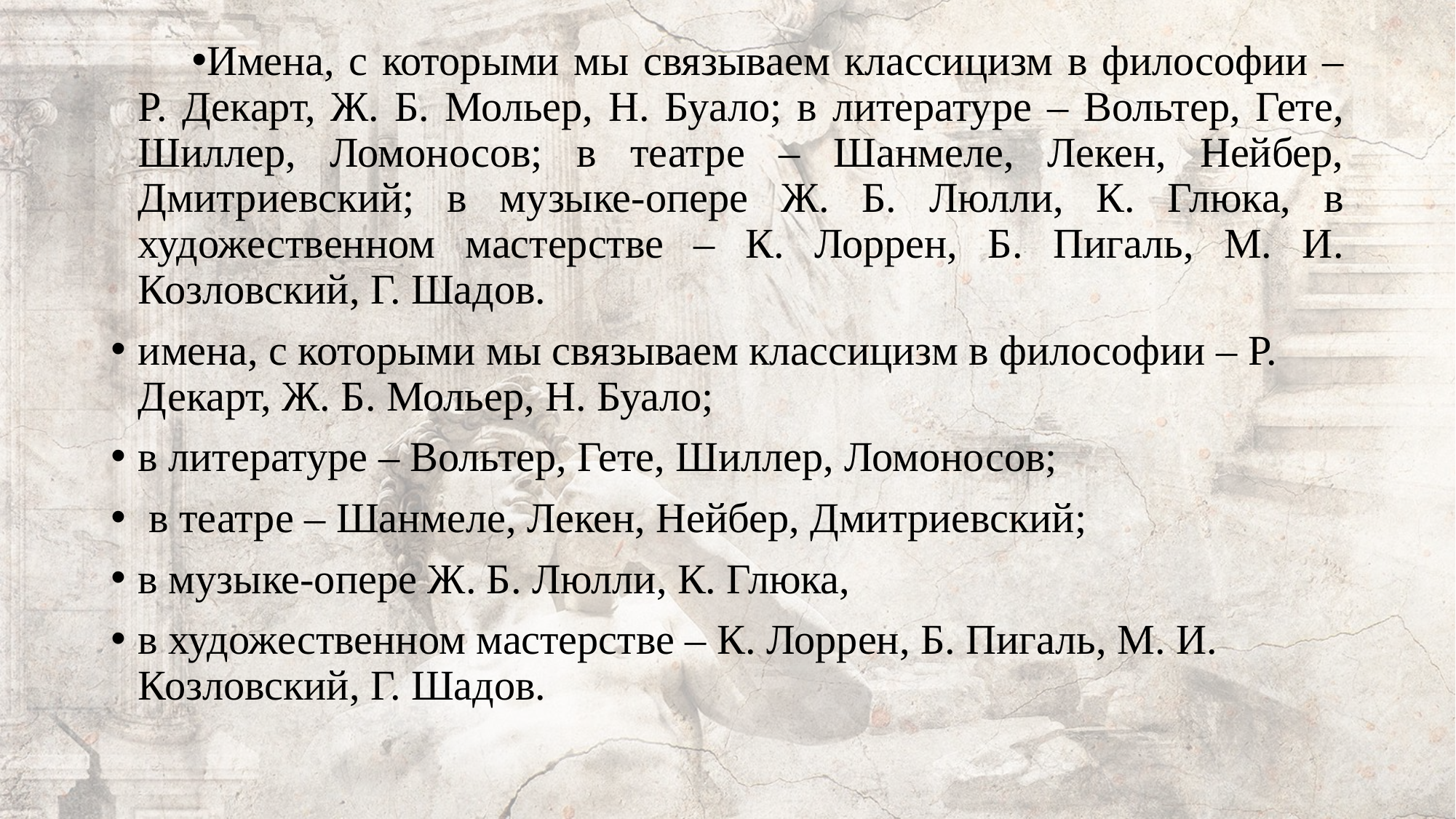

Имена, с которыми мы связываем классицизм в философии – Р. Декарт, Ж. Б. Мольер, Н. Буало; в литературе – Вольтер, Гете, Шиллер, Ломоносов; в театре – Шанмеле, Лекен, Нейбер, Дмитриевский; в музыке-опере Ж. Б. Люлли, К. Глюка, в художественном мастерстве – К. Лоррен, Б. Пигаль, М. И. Козловский, Г. Шадов.
имена, с которыми мы связываем классицизм в философии – Р. Декарт, Ж. Б. Мольер, Н. Буало;
в литературе – Вольтер, Гете, Шиллер, Ломоносов;
 в театре – Шанмеле, Лекен, Нейбер, Дмитриевский;
в музыке-опере Ж. Б. Люлли, К. Глюка,
в художественном мастерстве – К. Лоррен, Б. Пигаль, М. И. Козловский, Г. Шадов.